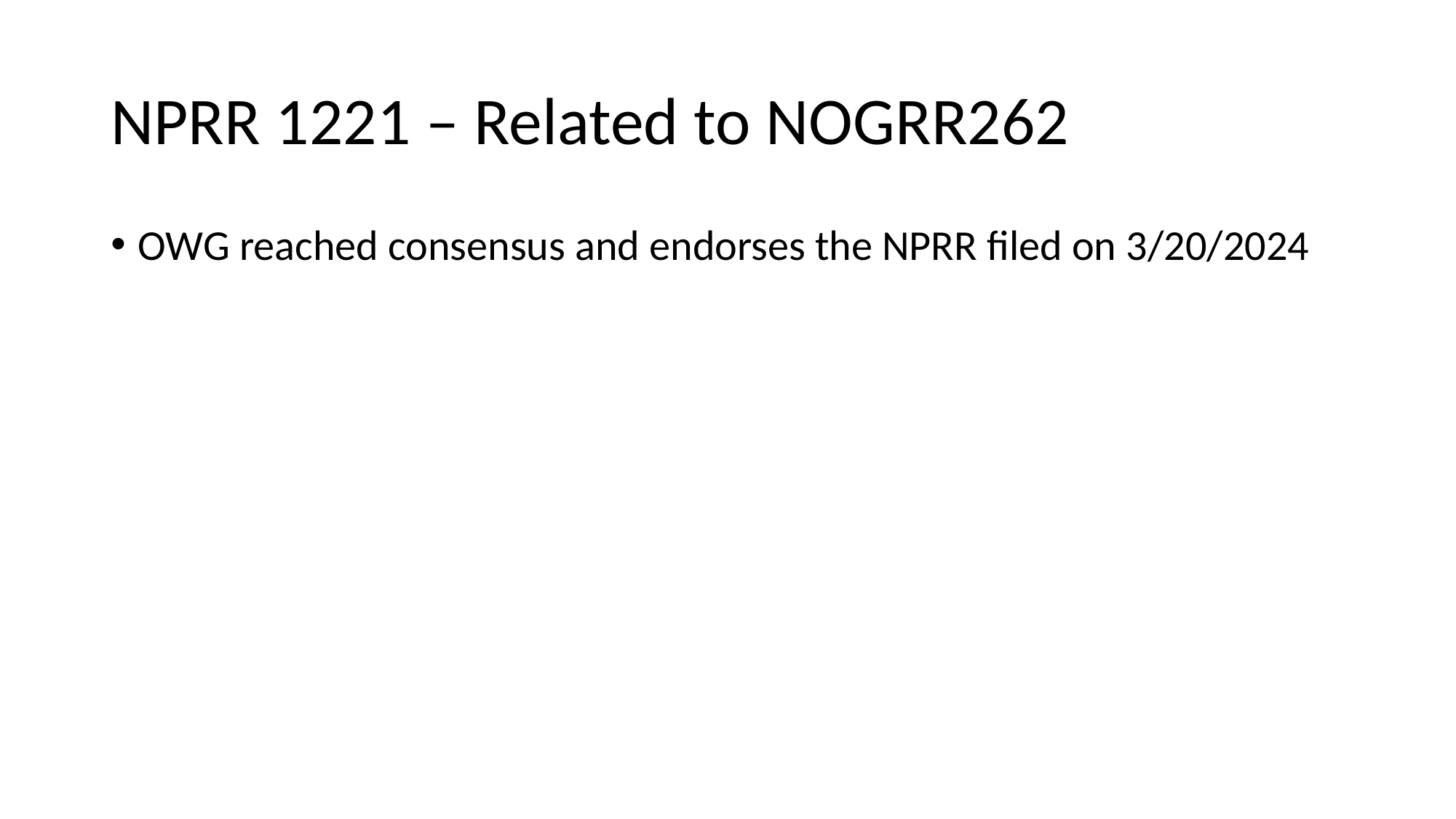

# NPRR 1221 – Related to NOGRR262
OWG reached consensus and endorses the NPRR filed on 3/20/2024